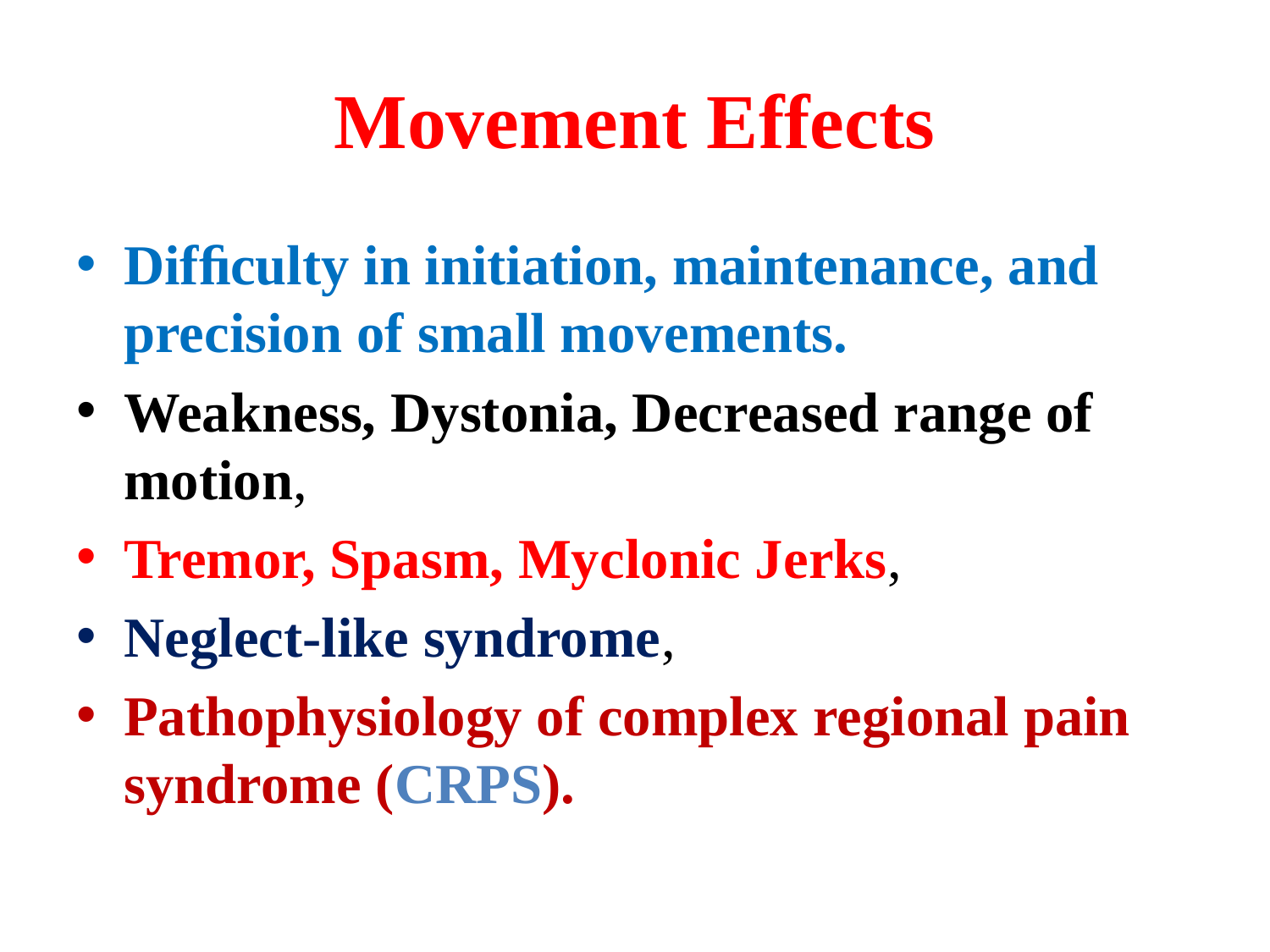

# Movement Effects
Difﬁculty in initiation, maintenance, and precision of small movements.
Weakness, Dystonia, Decreased range of motion,
Tremor, Spasm, Myclonic Jerks,
Neglect-like syndrome,
Pathophysiology of complex regional pain syndrome (CRPS).